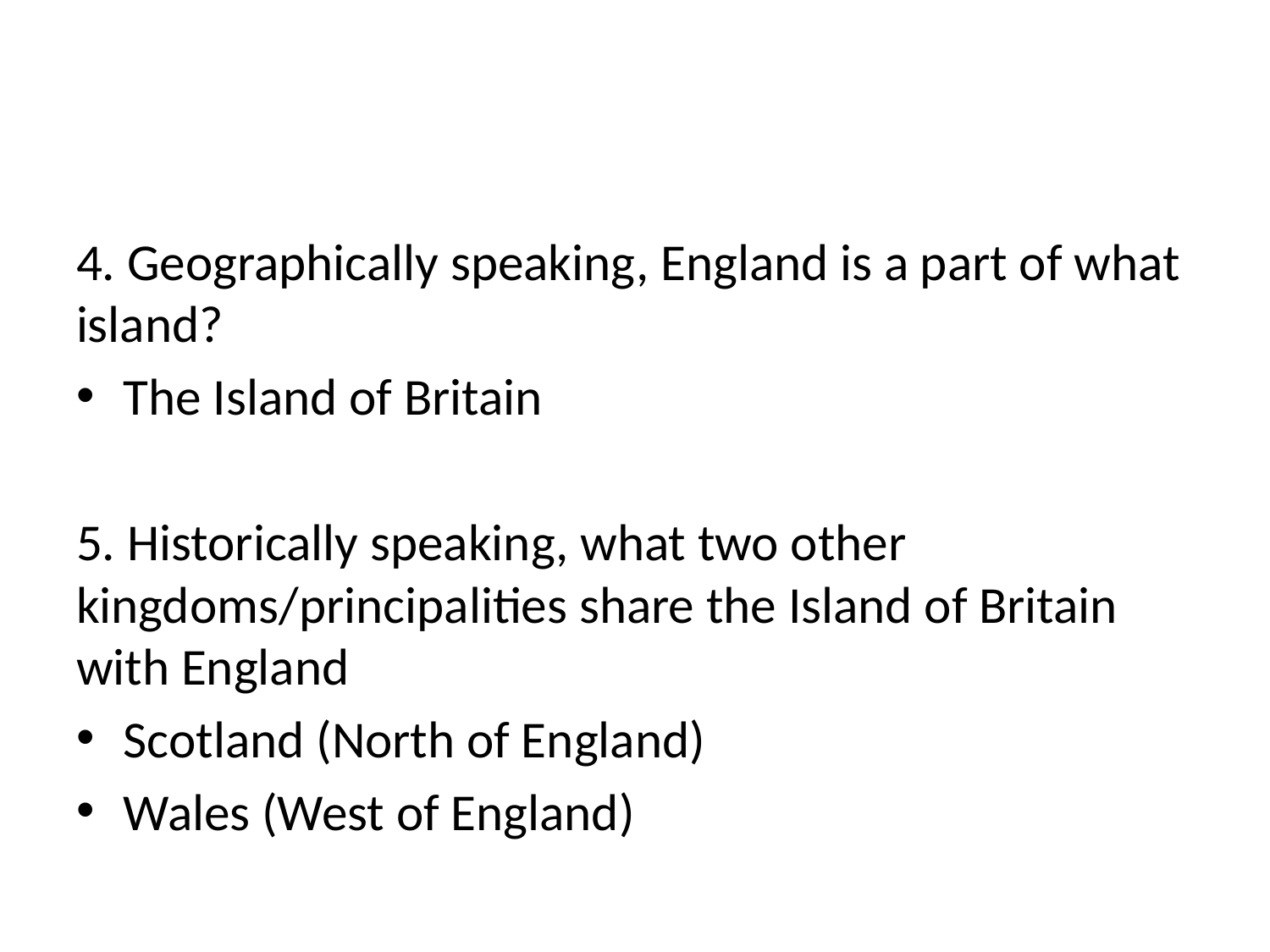

#
4. Geographically speaking, England is a part of what island?
The Island of Britain

5. Historically speaking, what two other kingdoms/principalities share the Island of Britain with England
Scotland (North of England)
Wales (West of England)